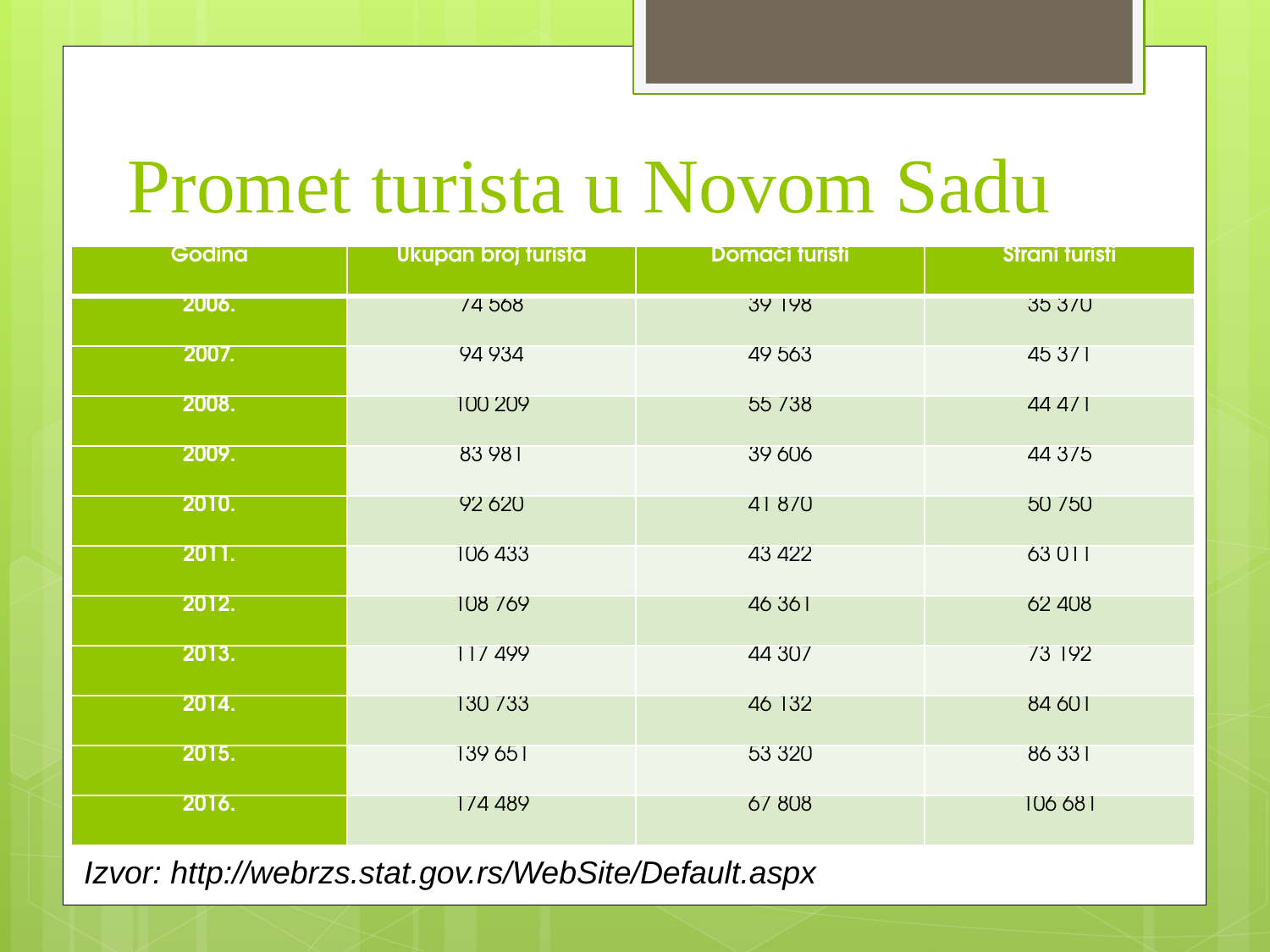

# Promet turista u Novom Sadu
| Godina | Ukupan broj turista | Domaći turisti | Strani turisti |
| --- | --- | --- | --- |
| 2006. | 74 568 | 39 198 | 35 370 |
| 2007. | 94 934 | 49 563 | 45 371 |
| 2008. | 100 209 | 55 738 | 44 471 |
| 2009. | 83 981 | 39 606 | 44 375 |
| 2010. | 92 620 | 41 870 | 50 750 |
| 2011. | 106 433 | 43 422 | 63 011 |
| 2012. | 108 769 | 46 361 | 62 408 |
| 2013. | 117 499 | 44 307 | 73 192 |
| 2014. | 130 733 | 46 132 | 84 601 |
| 2015. | 139 651 | 53 320 | 86 331 |
| 2016. | 174 489 | 67 808 | 106 681 |
Izvor: http://webrzs.stat.gov.rs/WebSite/Default.aspx